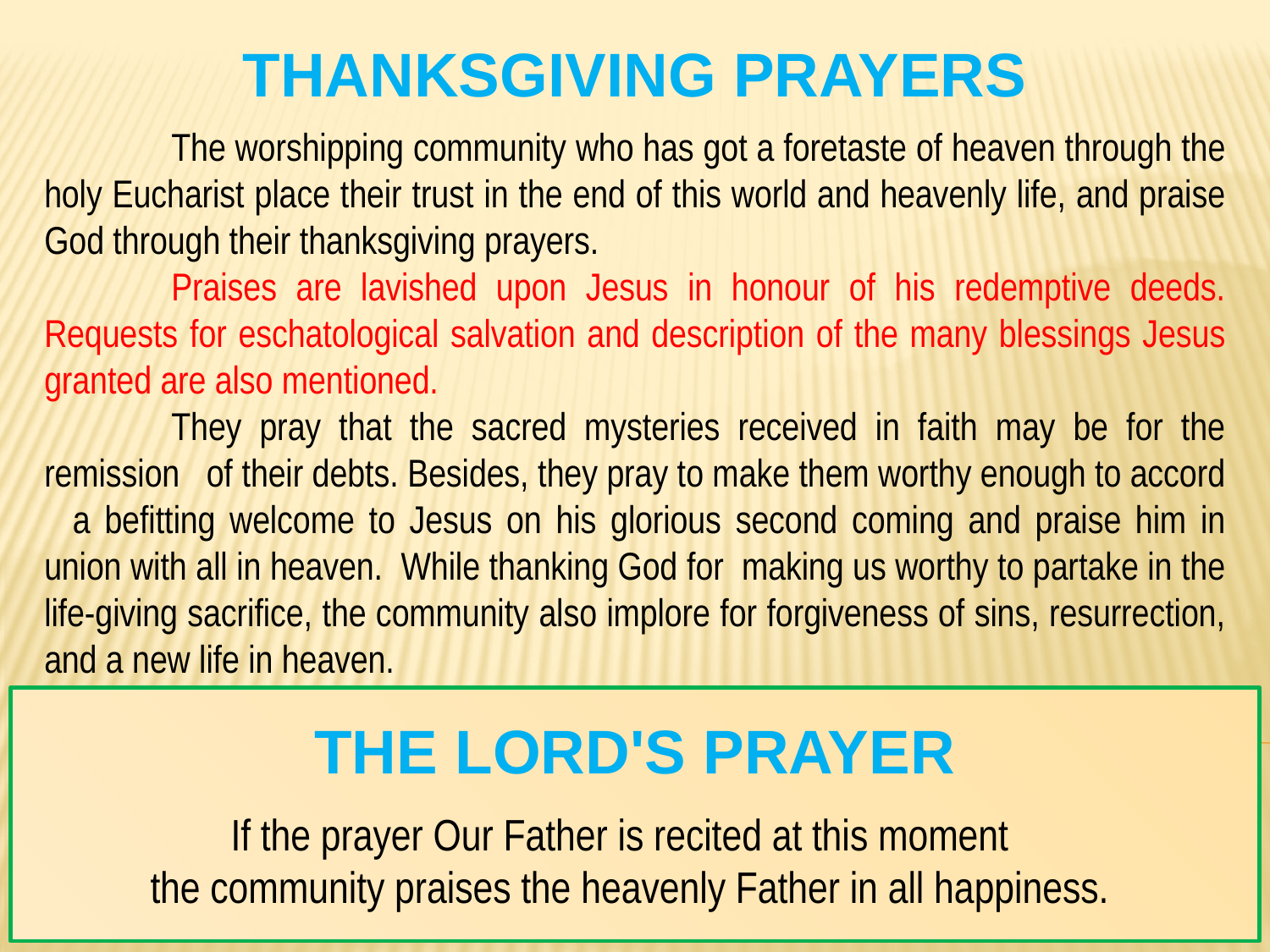

THANKSGIVING PRAYERS
	The worshipping community who has got a foretaste of heaven through the holy Eucharist place their trust in the end of this world and heavenly life, and praise God through their thanksgiving prayers.
	Praises are lavished upon Jesus in honour of his redemptive deeds. Requests for eschatological salvation and description of the many blessings Jesus granted are also mentioned.
	They pray that the sacred mysteries received in faith may be for the remission   of their debts. Besides, they pray to make them worthy enough to accord   a befitting welcome to Jesus on his glorious second coming and praise him in union with all in heaven.  While thanking God for  making us worthy to partake in the life-giving sacrifice, the community also implore for forgiveness of sins, resurrection, and a new life in heaven.

THE LORD'S PRAYER
If the prayer Our Father is recited at this moment
the community praises the heavenly Father in all happiness.